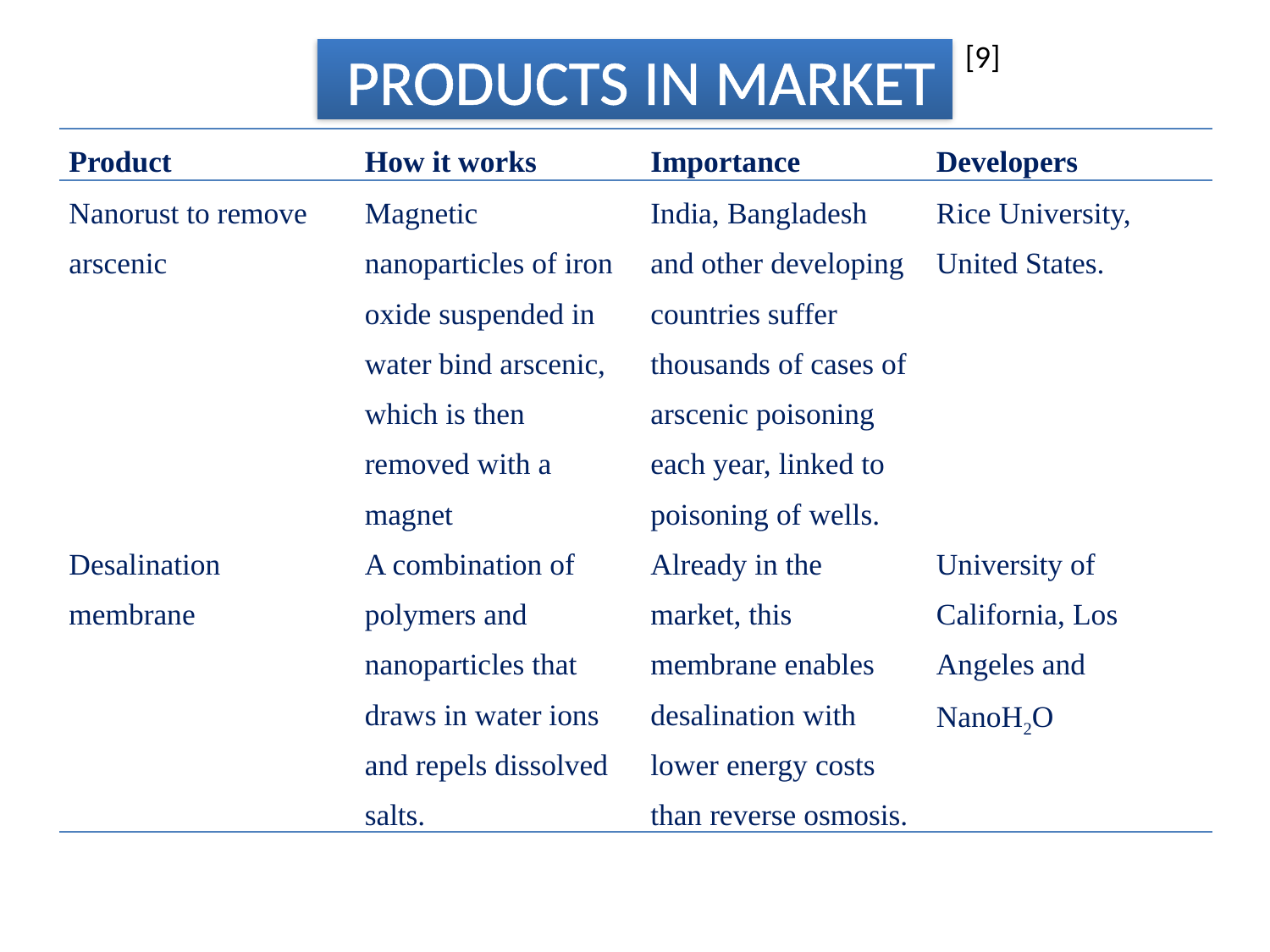

# PRODUCTS IN MARKET
[9]

| Product | How it works | Importance | Developers |
| --- | --- | --- | --- |
| Nanorust to remove arscenic | Magnetic nanoparticles of iron oxide suspended in water bind arscenic, which is then removed with a magnet | India, Bangladesh and other developing countries suffer thousands of cases of arscenic poisoning each year, linked to poisoning of wells. | Rice University, United States. |
| Desalination membrane | A combination of polymers and nanoparticles that draws in water ions and repels dissolved salts. | Already in the market, this membrane enables desalination with lower energy costs than reverse osmosis. | University of California, Los Angeles and NanoH2O |